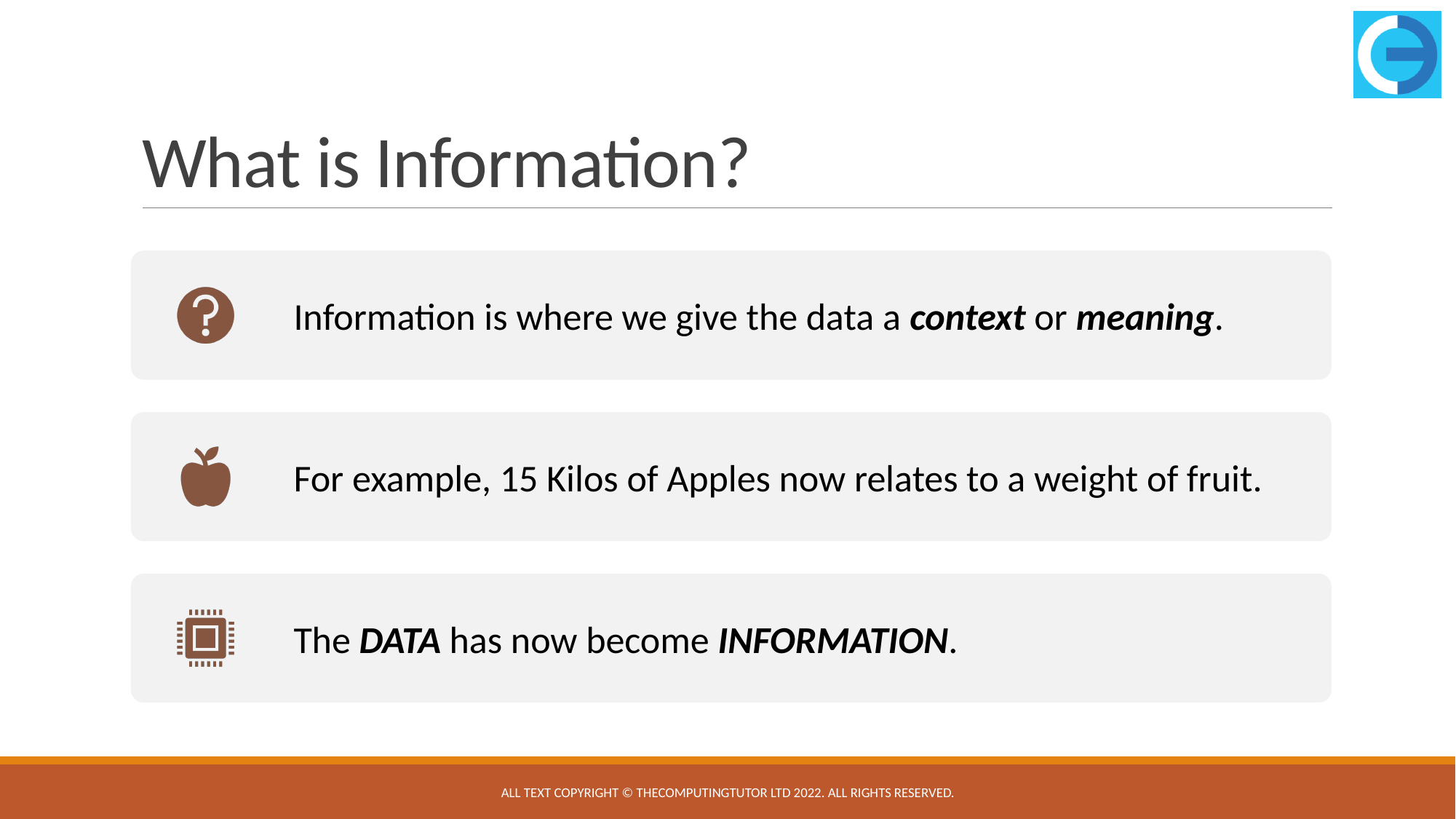

# What is Information?
Information is where we give the data a context or meaning.
For example, 15 Kilos of Apples now relates to a weight of fruit.
The DATA has now become INFORMATION.
All text copyright © TheComputingTutor Ltd 2022. All rights Reserved.